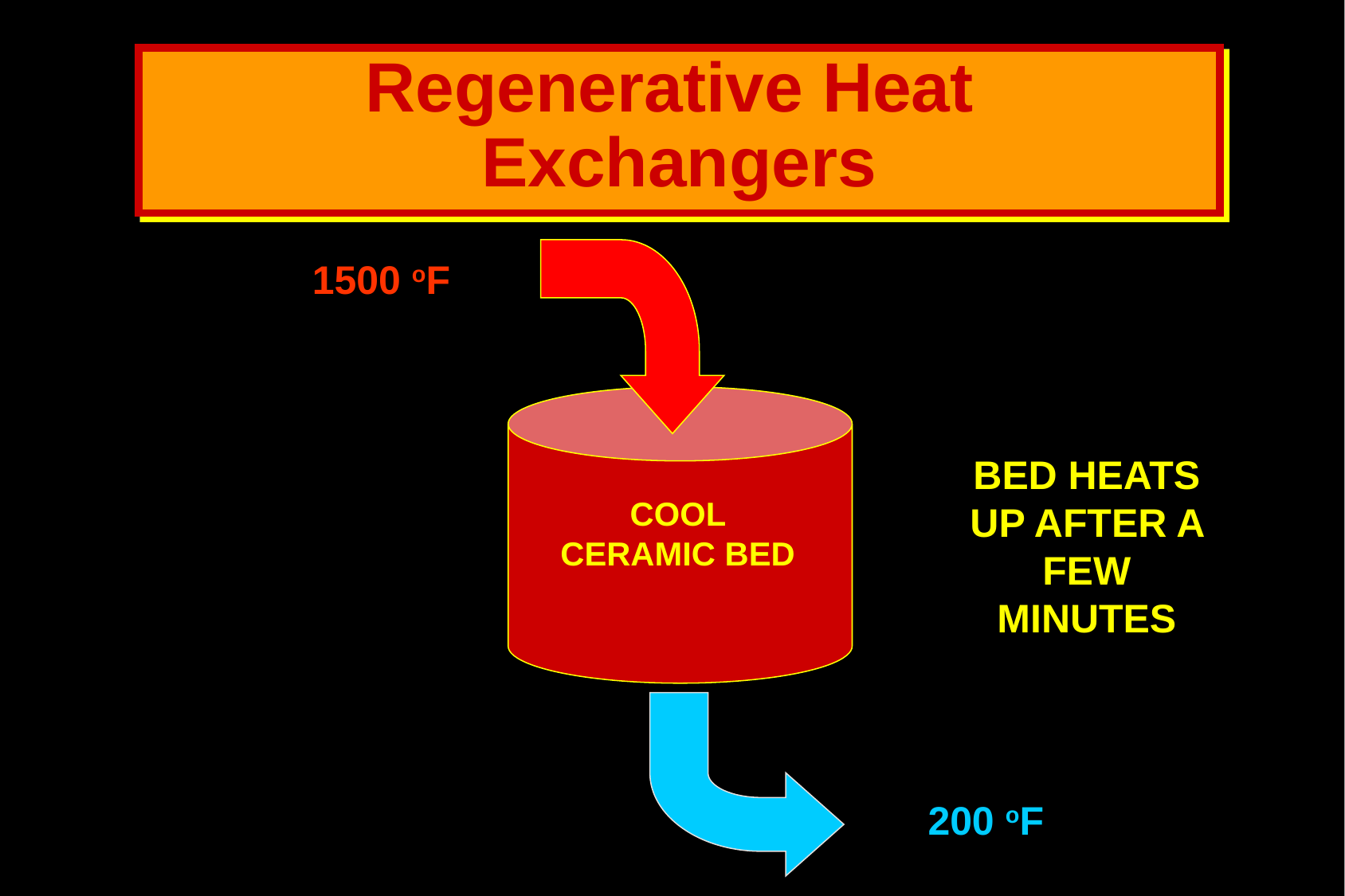

Regenerative Heat
Exchangers

1500 oF

BED HEATS UP AFTER A FEW MINUTES
COOL CERAMIC BED

200 oF